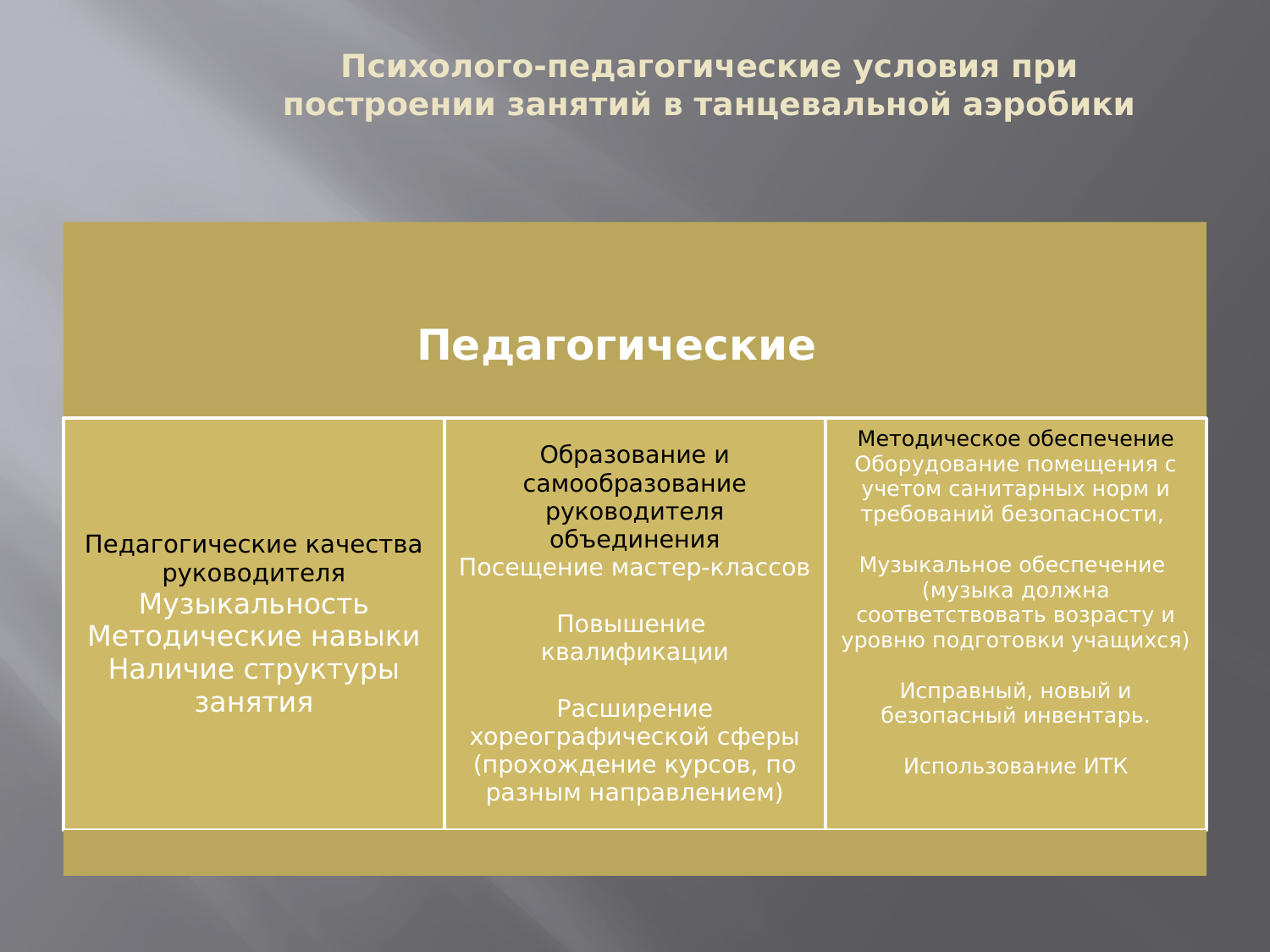

Психолого-педагогические условия при построении занятий в танцевальной аэробики
Педагогические
Педагогические качества руководителя
Музыкальность
Методические навыки
Наличие структуры занятия
Образование и самообразование руководителя объединения
Посещение мастер-классов
Повышение  квалификации
Расширение хореографической сферы (прохождение курсов, по разным направлением)
Методическое обеспечение
Оборудование помещения с учетом санитарных норм и требований безопасности,
Музыкальное обеспечение  (музыка должна соответствовать возрасту и уровню подготовки учащихся)
Исправный, новый и безопасный инвентарь.
Использование ИТК